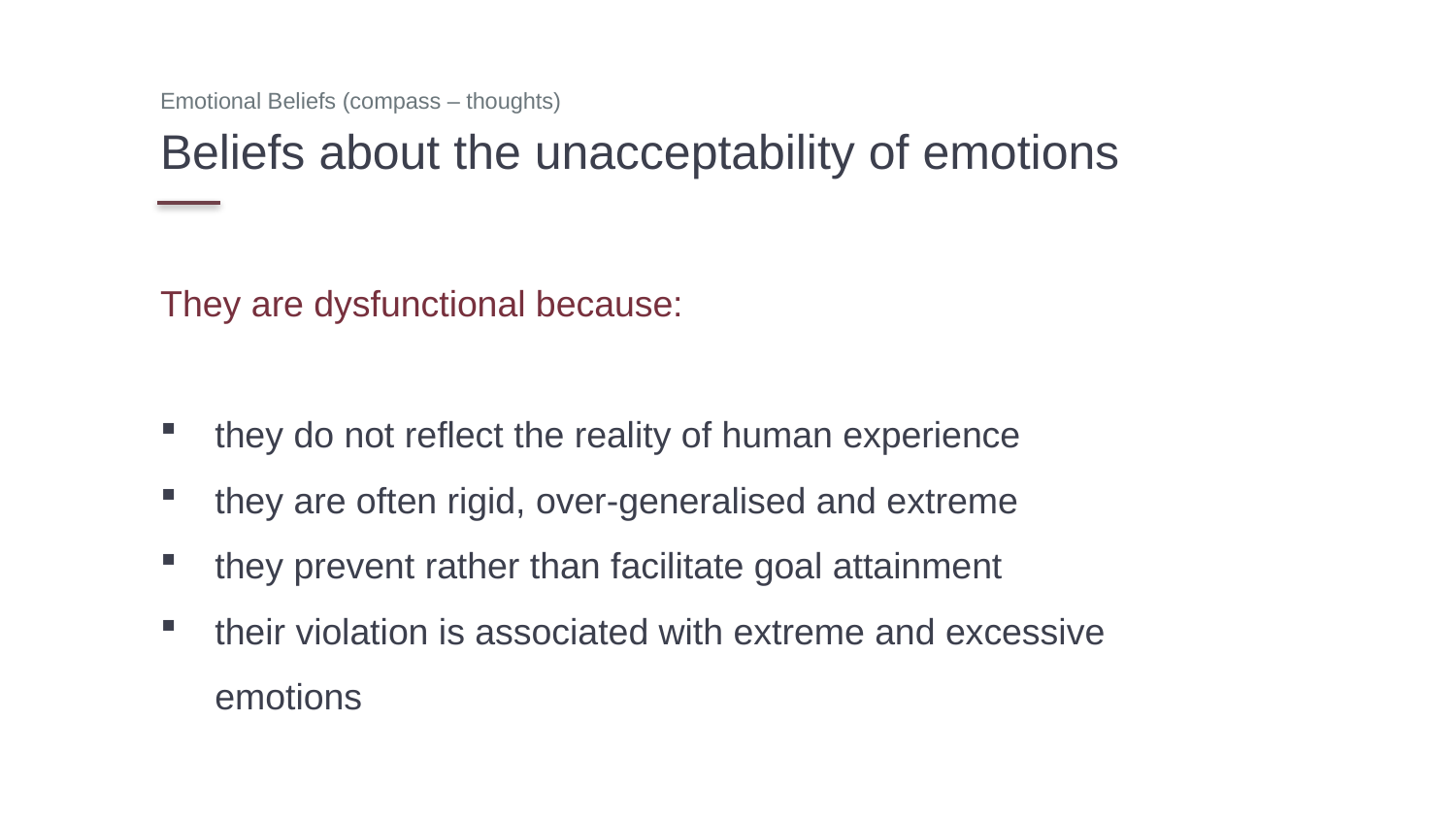

Emotional Beliefs (compass – thoughts)
# Beliefs about the unacceptability of emotions
They are dysfunctional because:

they do not reflect the reality of human experience
they are often rigid, over-generalised and extreme
they prevent rather than facilitate goal attainment
their violation is associated with extreme and excessive emotions